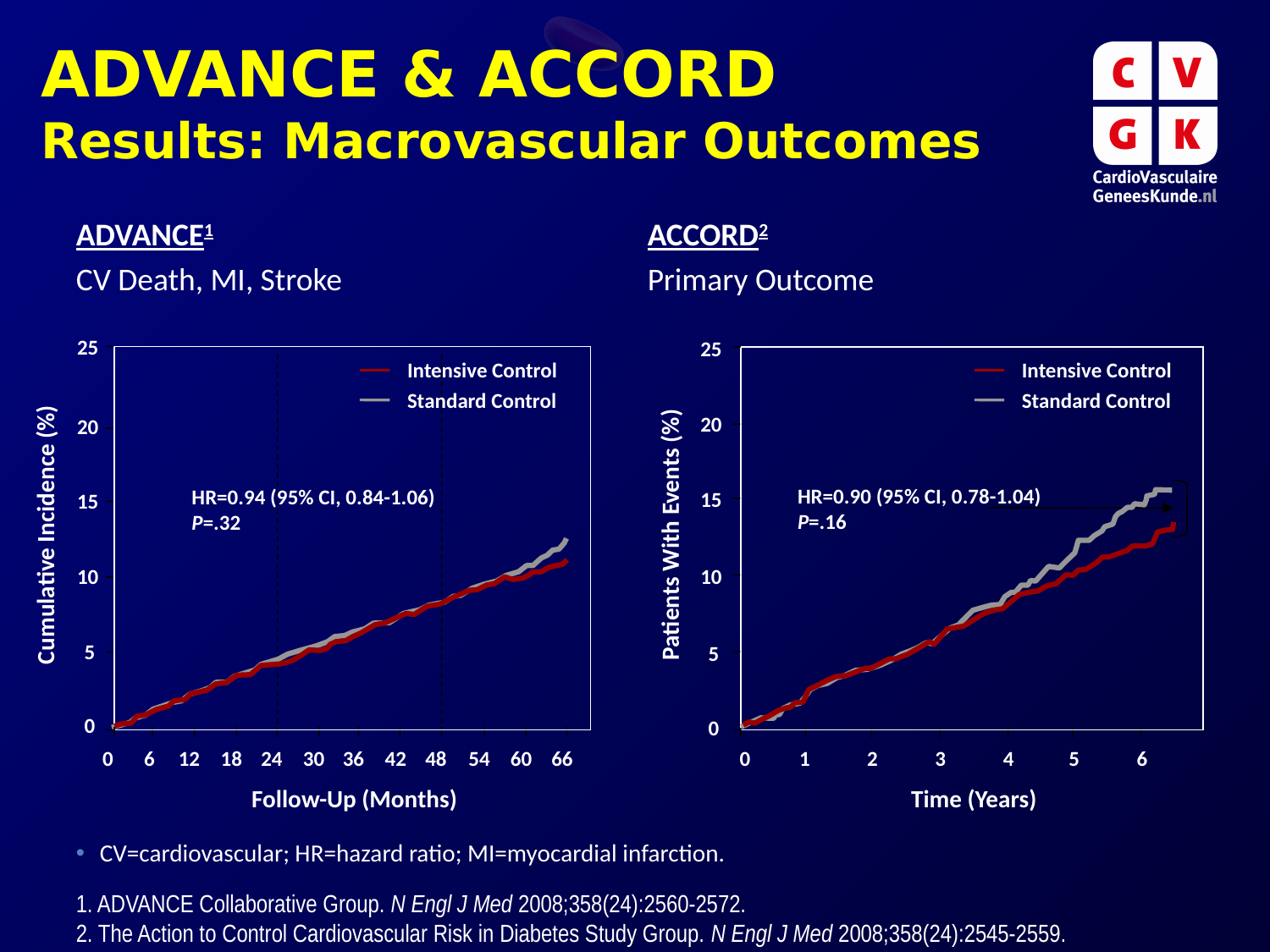

ADVANCE & ACCORD
Results: Macrovascular Outcomes
ADVANCE1
CV Death, MI, Stroke
ACCORD2
Primary Outcome
25
25

Intensive Control

Standard Control

Intensive Control

Standard Control

20
20

HR=0.90 (95% CI, 0.78-1.04)
P=.16
HR=0.94 (95% CI, 0.84-1.06)
P=.32
15
15

Cumulative Incidence (%)
Patients With Events (%)

10
10

5
5

0
0

0
6
12
18
24
30
36
42
48
54
60
66
0
1
2
3
4
5
6
Follow-Up (Months)
Time (Years)
CV=cardiovascular; HR=hazard ratio; MI=myocardial infarction.
1. ADVANCE Collaborative Group. N Engl J Med 2008;358(24):2560-2572.
2. The Action to Control Cardiovascular Risk in Diabetes Study Group. N Engl J Med 2008;358(24):2545-2559.